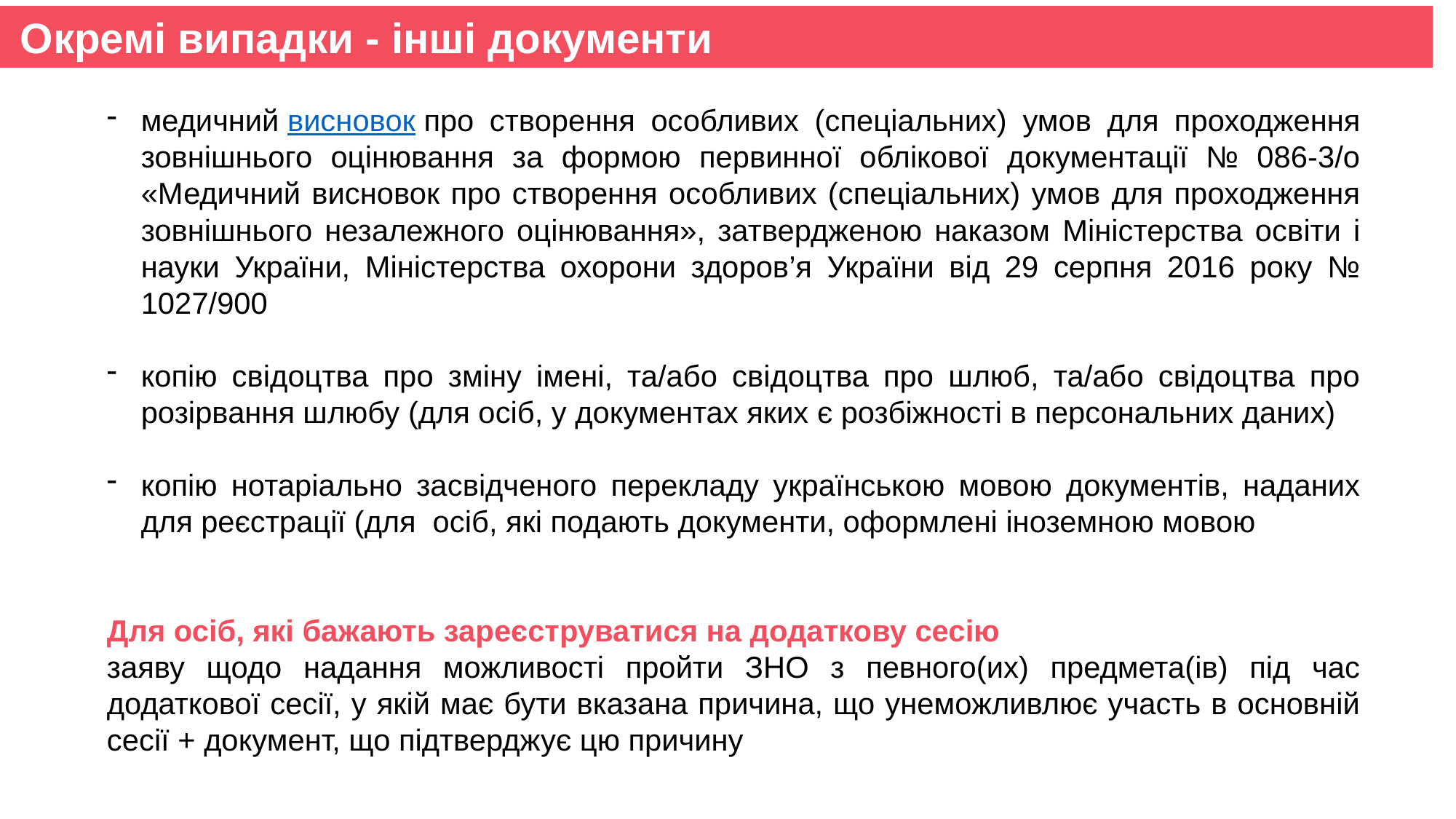

Окремі випадки - інші документи
медичний висновок про створення особливих (спеціальних) умов для проходження зовнішнього оцінювання за формою первинної облікової документації № 086-3/о «Медичний висновок про створення особливих (спеціальних) умов для проходження зовнішнього незалежного оцінювання», затвердженою наказом Міністерства освіти і науки України, Міністерства охорони здоров’я України від 29 серпня 2016 року № 1027/900

копію свідоцтва про зміну імені, та/або свідоцтва про шлюб, та/або свідоцтва про розірвання шлюбу (для осіб, у документах яких є розбіжності в персональних даних)

копію нотаріально засвідченого перекладу українською мовою документів, наданих для реєстрації (для  осіб, які подають документи, оформлені іноземною мовою

Для осіб, які бажають зареєструватися на додаткову сесію
заяву щодо надання можливості пройти ЗНО з певного(их) предмета(ів) під час додаткової сесії, у якій має бути вказана причина, що унеможливлює участь в основній сесії + документ, що підтверджує цю причину